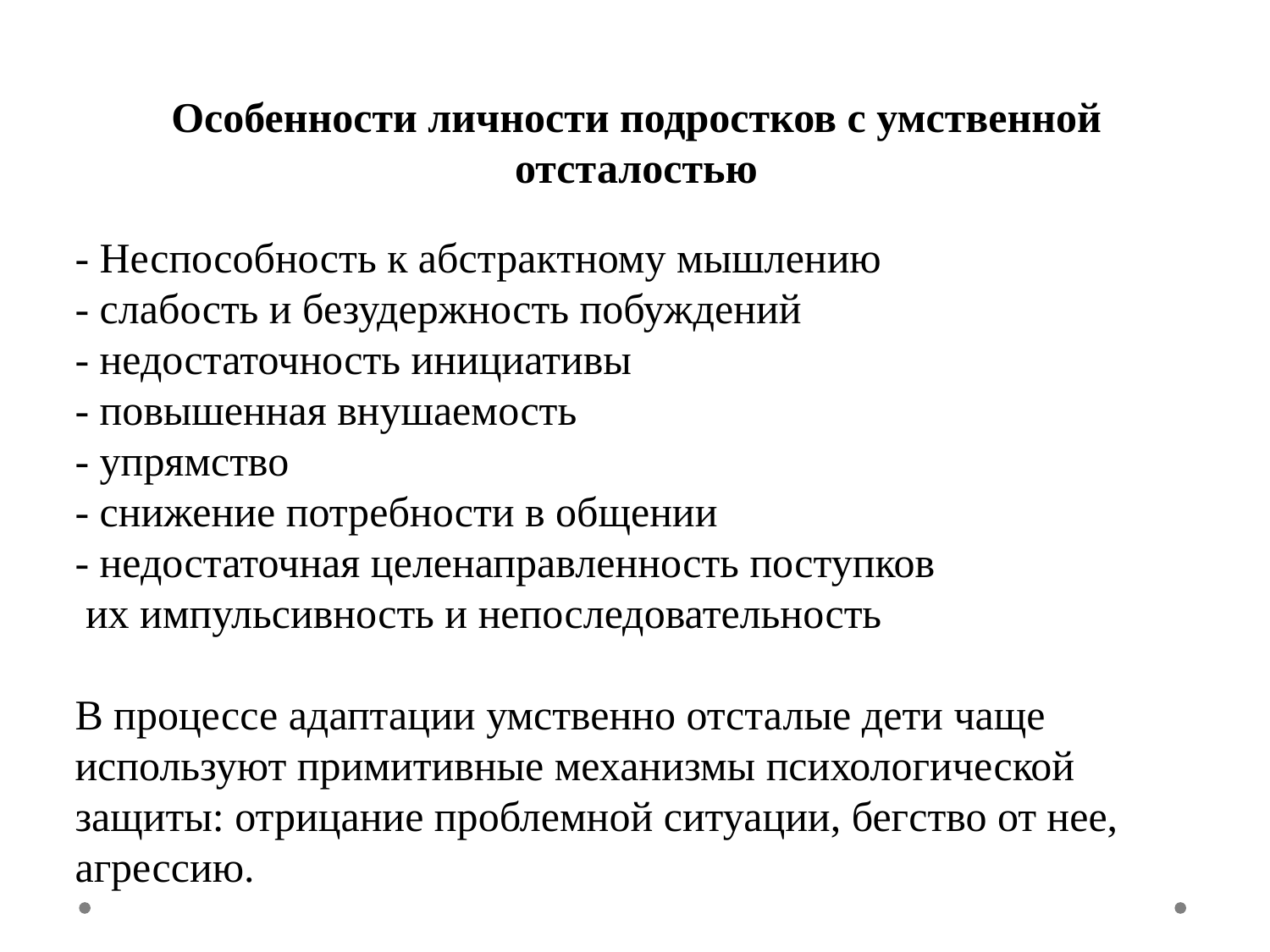

# Особенности личности подростков с умственной отсталостью
- Неспособность к абстрактному мышлению
- слабость и безудержность побуждений
- недостаточность инициативы
- повышенная внушаемость
- упрямство
- снижение потребности в общении
- недостаточная целенаправленность поступков
 их импульсивность и непоследовательность
В процессе адаптации умственно отсталые дети чаще используют примитивные механизмы психологической защиты: отрицание проблемной ситуации, бегство от нее, агрессию.